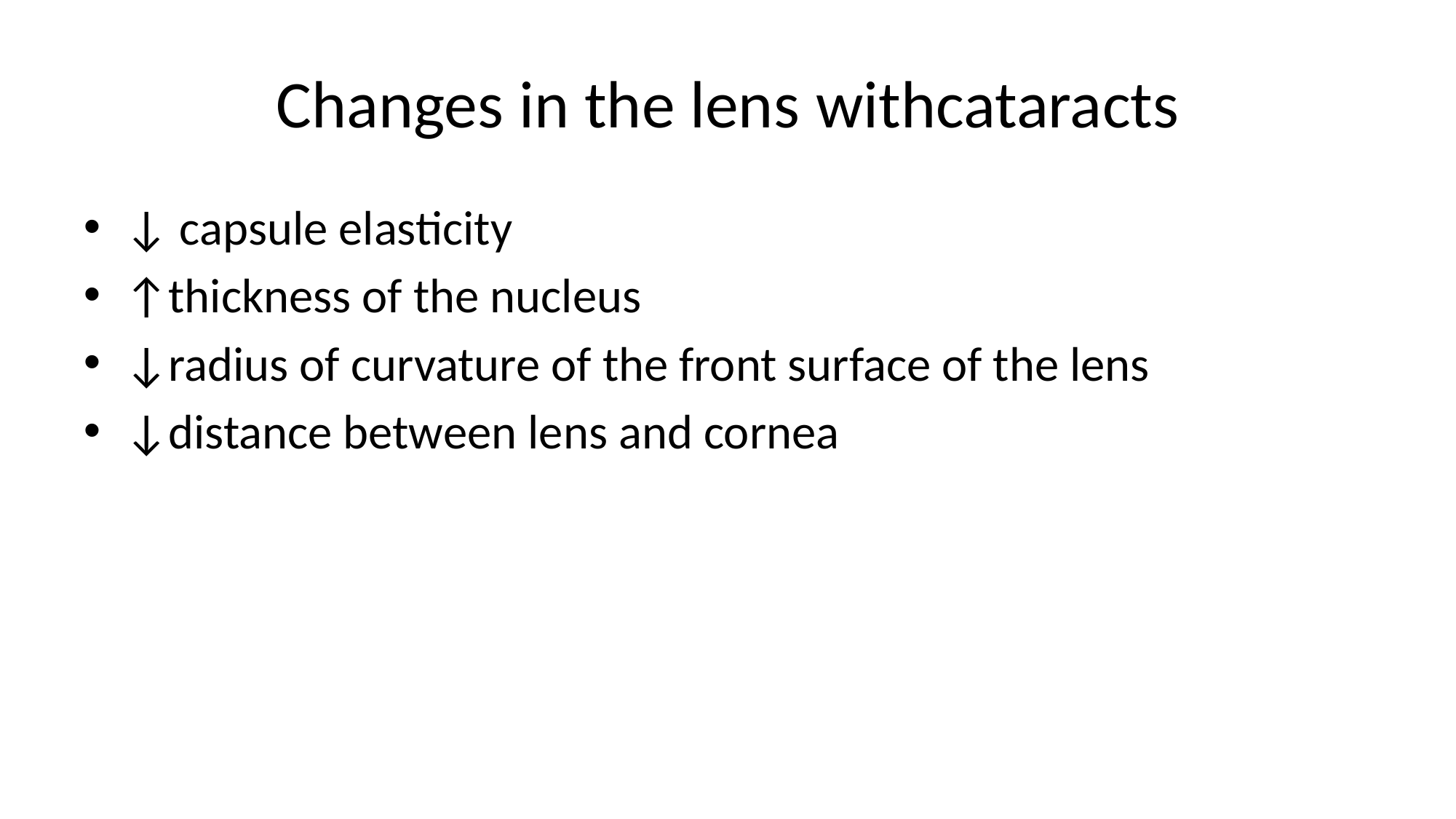

# Changes in the lens withcataracts
↓ capsule elasticity
↑thickness of the nucleus
↓radius of curvature of the front surface of the lens
↓distance between lens and cornea